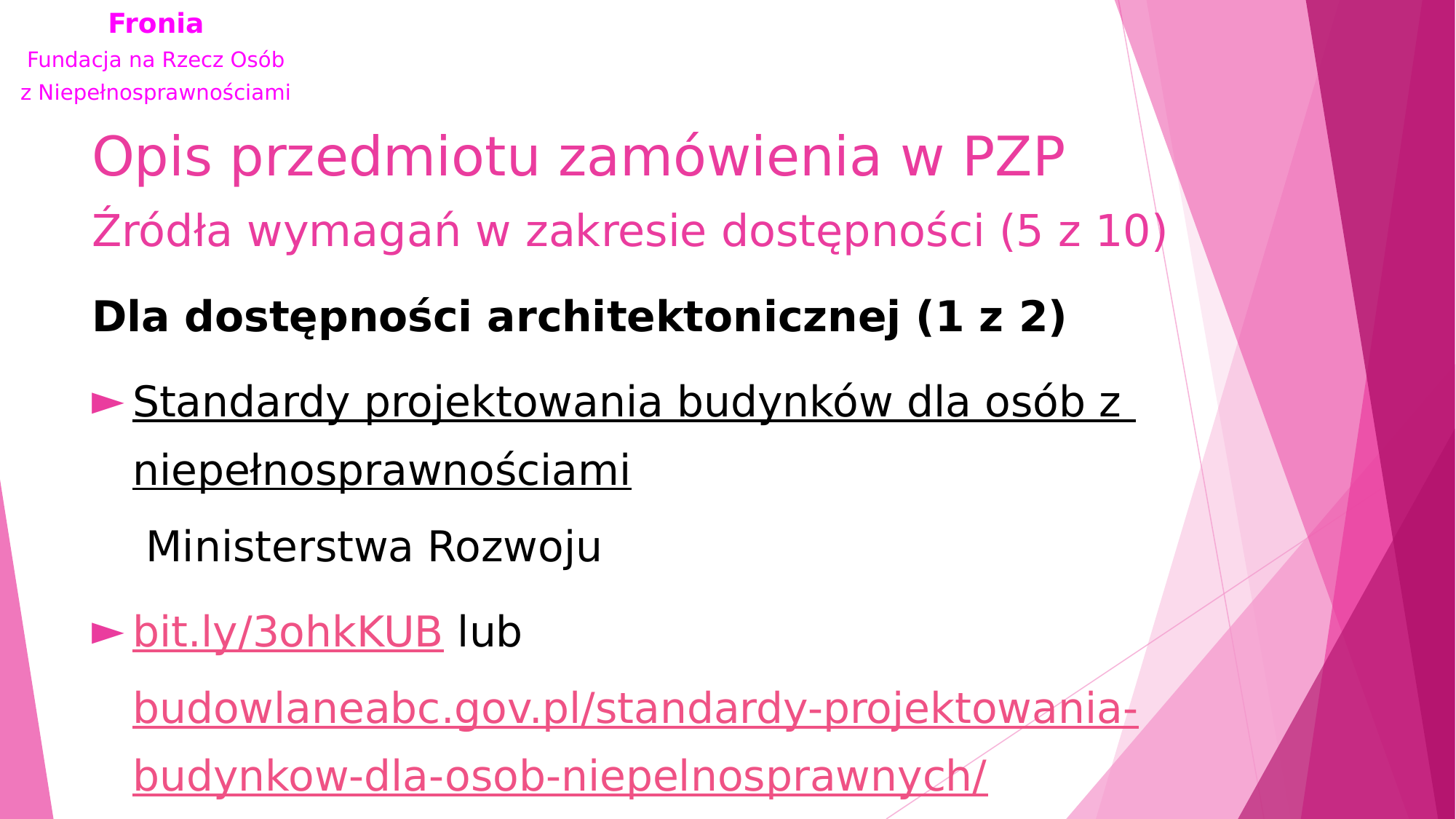

# Opis przedmiotu zamówienia w PZP Źródła wymagań w zakresie dostępności (5 z 10)
Dla dostępności architektonicznej (1 z 2)
Standardy projektowania budynków dla osób z niepełnosprawnościami Ministerstwa Rozwoju
bit.ly/3ohkKUB lub budowlaneabc.gov.pl/standardy-projektowania-budynkow-dla-osob-niepelnosprawnych/